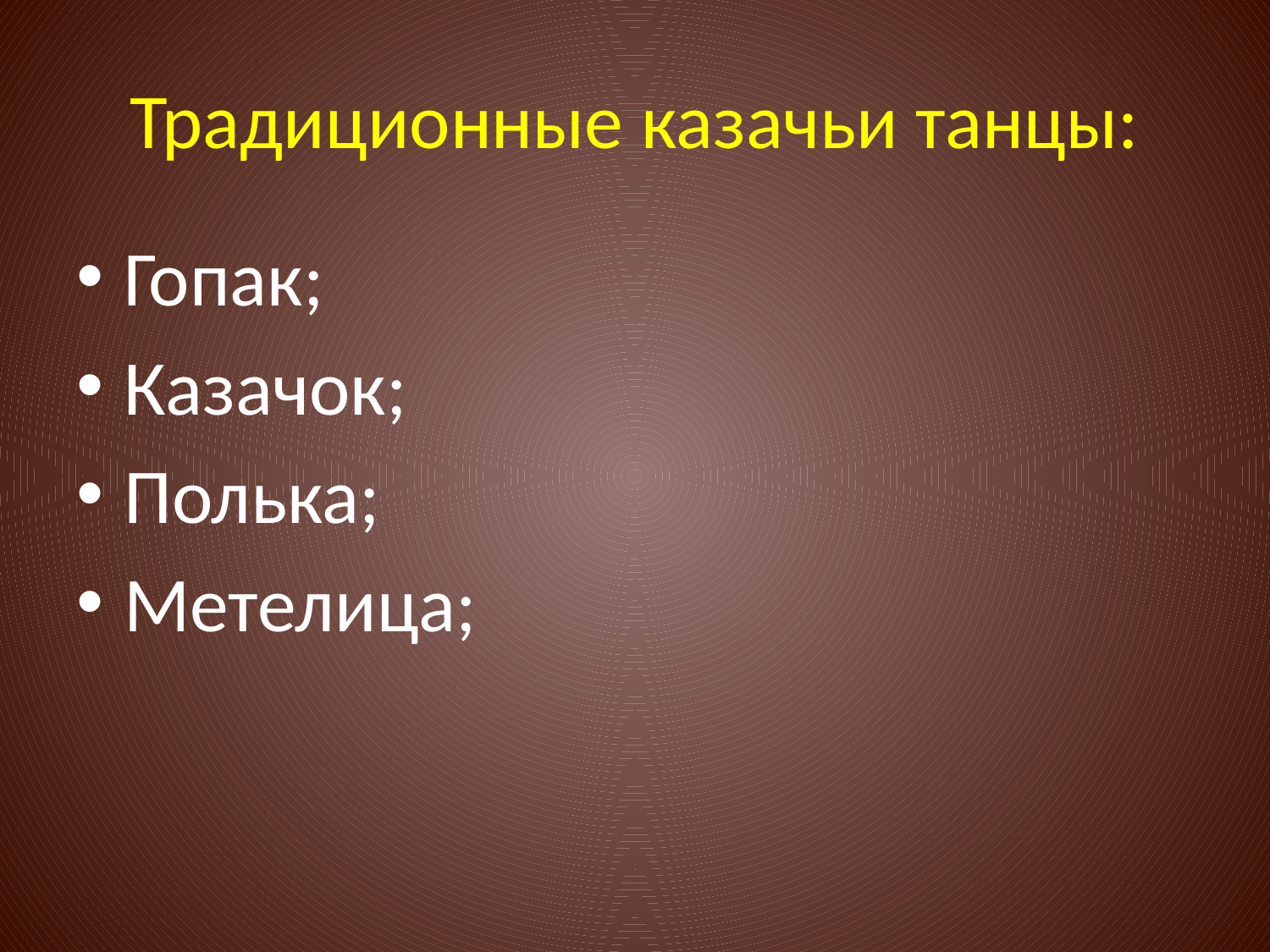

# Традиционные казачьи танцы:
Гопак;
Казачок;
Полька;
Метелица;